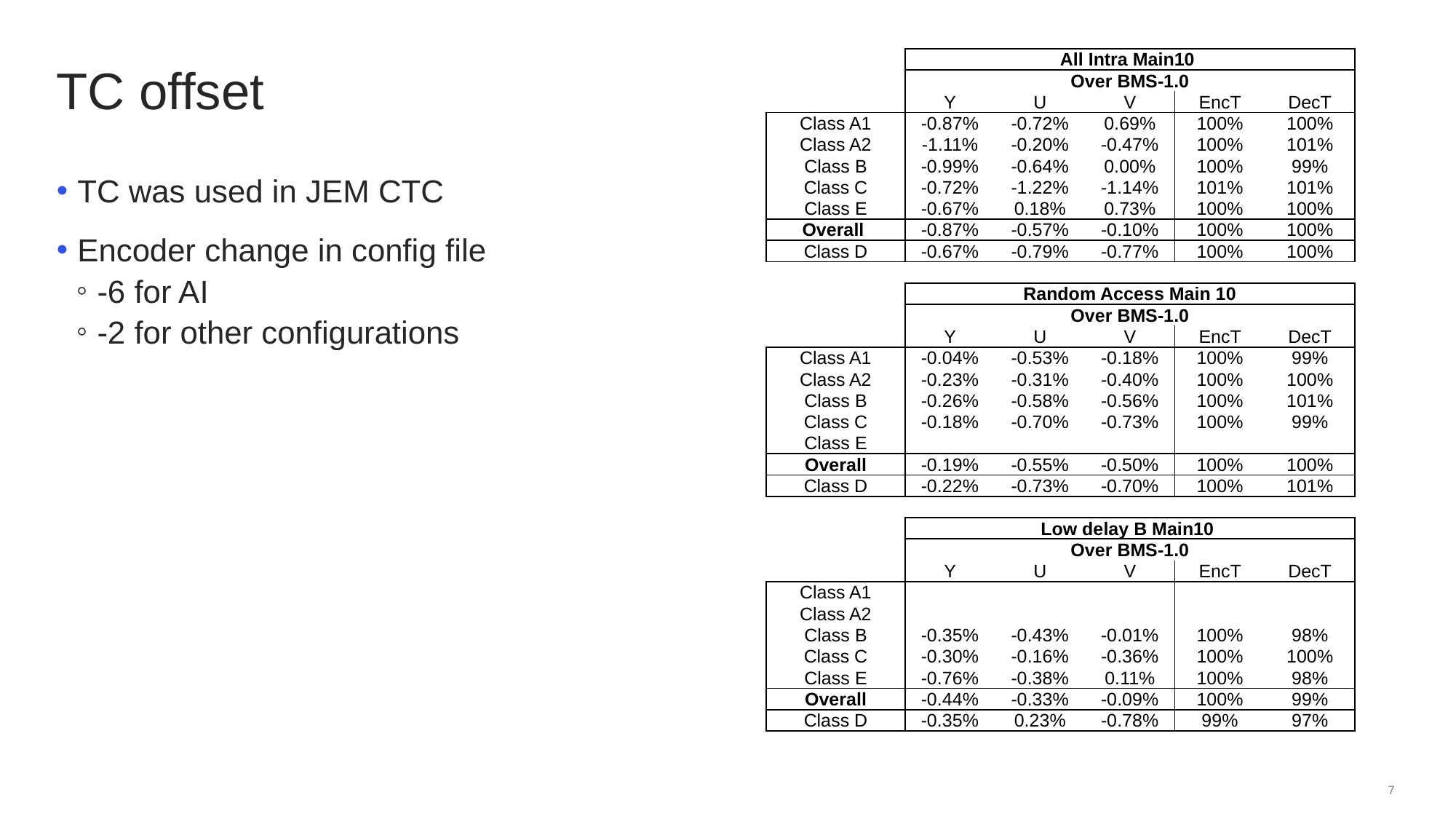

|  | All Intra Main10 |  |  |  |  |
| --- | --- | --- | --- | --- | --- |
|  | Over BMS-1.0 |  |  |  |  |
|  | Y | U | V | EncT | DecT |
| Class A1 | -0.87% | -0.72% | 0.69% | 100% | 100% |
| Class A2 | -1.11% | -0.20% | -0.47% | 100% | 101% |
| Class B | -0.99% | -0.64% | 0.00% | 100% | 99% |
| Class C | -0.72% | -1.22% | -1.14% | 101% | 101% |
| Class E | -0.67% | 0.18% | 0.73% | 100% | 100% |
| Overall | -0.87% | -0.57% | -0.10% | 100% | 100% |
| Class D | -0.67% | -0.79% | -0.77% | 100% | 100% |
|  |  |  |  |  |  |
|  | Random Access Main 10 |  |  |  |  |
|  | Over BMS-1.0 |  |  |  |  |
|  | Y | U | V | EncT | DecT |
| Class A1 | -0.04% | -0.53% | -0.18% | 100% | 99% |
| Class A2 | -0.23% | -0.31% | -0.40% | 100% | 100% |
| Class B | -0.26% | -0.58% | -0.56% | 100% | 101% |
| Class C | -0.18% | -0.70% | -0.73% | 100% | 99% |
| Class E |  |  |  |  |  |
| Overall | -0.19% | -0.55% | -0.50% | 100% | 100% |
| Class D | -0.22% | -0.73% | -0.70% | 100% | 101% |
|  |  |  |  |  |  |
|  | Low delay B Main10 |  |  |  |  |
|  | Over BMS-1.0 |  |  |  |  |
|  | Y | U | V | EncT | DecT |
| Class A1 |  |  |  |  |  |
| Class A2 |  |  |  |  |  |
| Class B | -0.35% | -0.43% | -0.01% | 100% | 98% |
| Class C | -0.30% | -0.16% | -0.36% | 100% | 100% |
| Class E | -0.76% | -0.38% | 0.11% | 100% | 98% |
| Overall | -0.44% | -0.33% | -0.09% | 100% | 99% |
| Class D | -0.35% | 0.23% | -0.78% | 99% | 97% |
# TC offset
TC was used in JEM CTC
Encoder change in config file
-6 for AI
-2 for other configurations